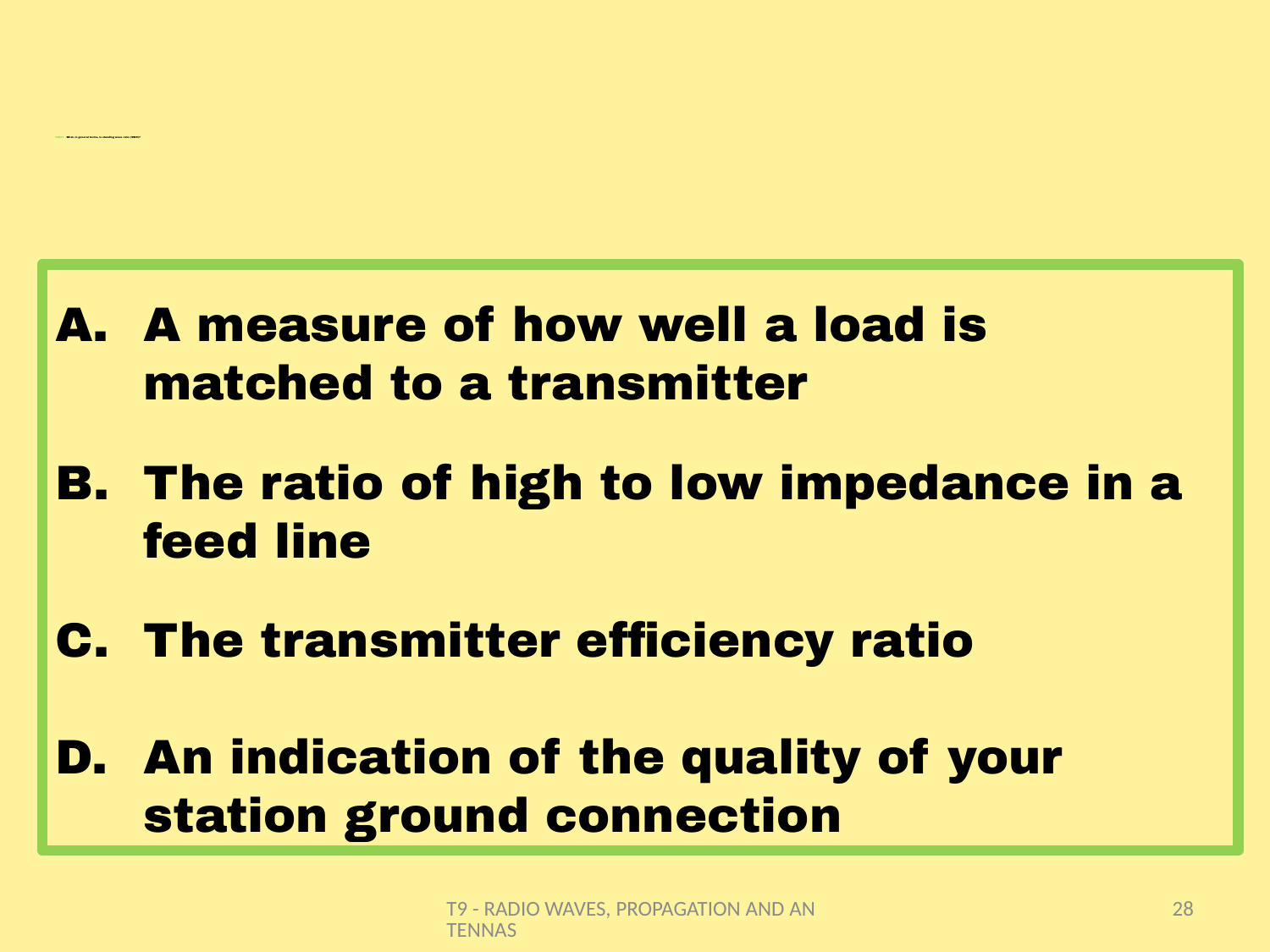

# T9C01 - What, in general terms, is standing wave ratio (SWR)?

A measure of how well a load is matched to a transmitter

The ratio of high to low impedance in a feed line

The transmitter efficiency ratio

An indication of the quality of your station ground connection
T9 - RADIO WAVES, PROPAGATION AND ANTENNAS
28